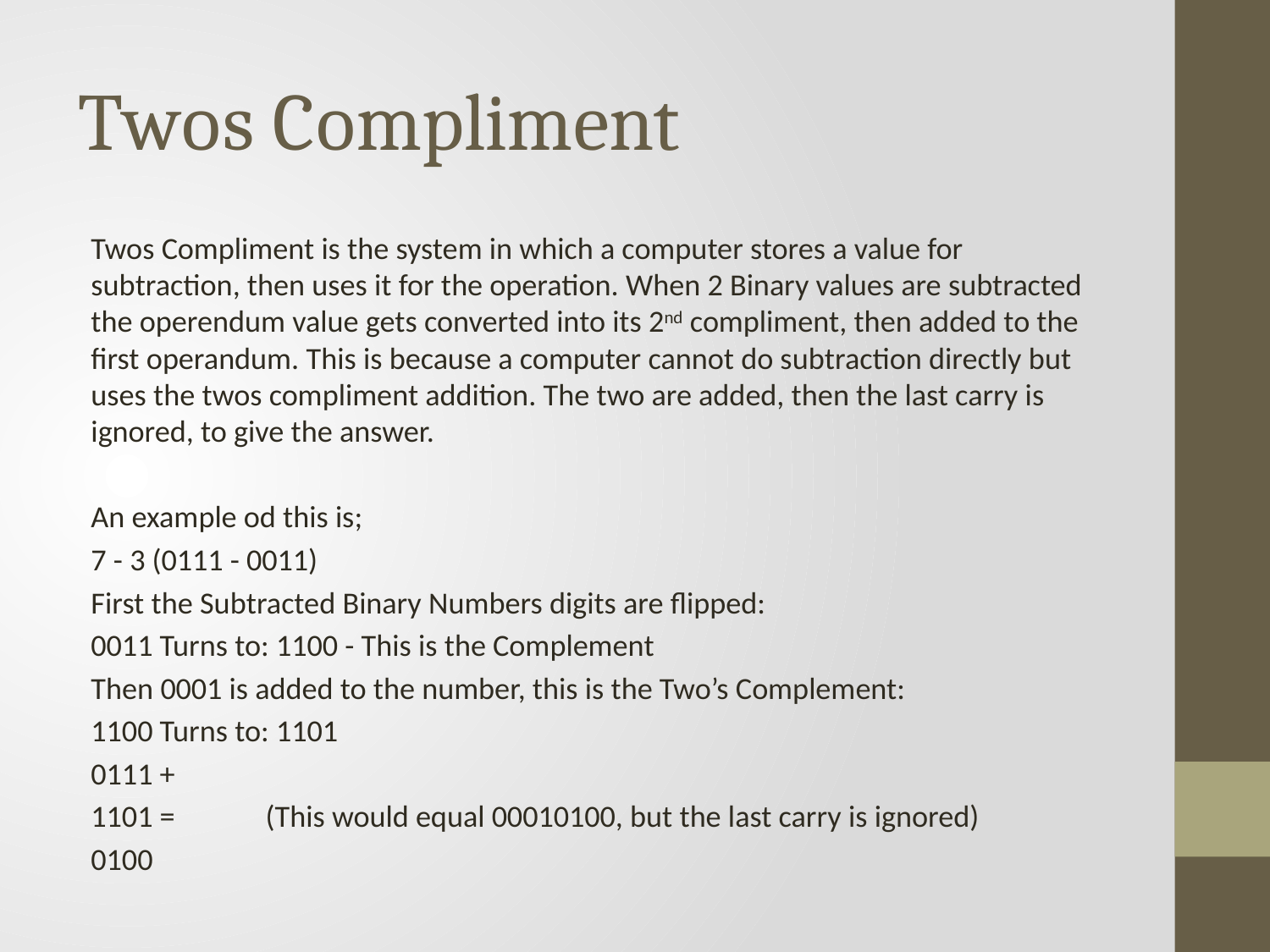

# Twos Compliment
Twos Compliment is the system in which a computer stores a value for subtraction, then uses it for the operation. When 2 Binary values are subtracted the operendum value gets converted into its 2nd compliment, then added to the first operandum. This is because a computer cannot do subtraction directly but uses the twos compliment addition. The two are added, then the last carry is ignored, to give the answer.

An example od this is;
7 - 3 (0111 - 0011)
First the Subtracted Binary Numbers digits are flipped:
0011 Turns to: 1100 - This is the Complement
Then 0001 is added to the number, this is the Two’s Complement:
1100 Turns to: 1101
0111 +
1101 =             (This would equal 00010100, but the last carry is ignored)
0100